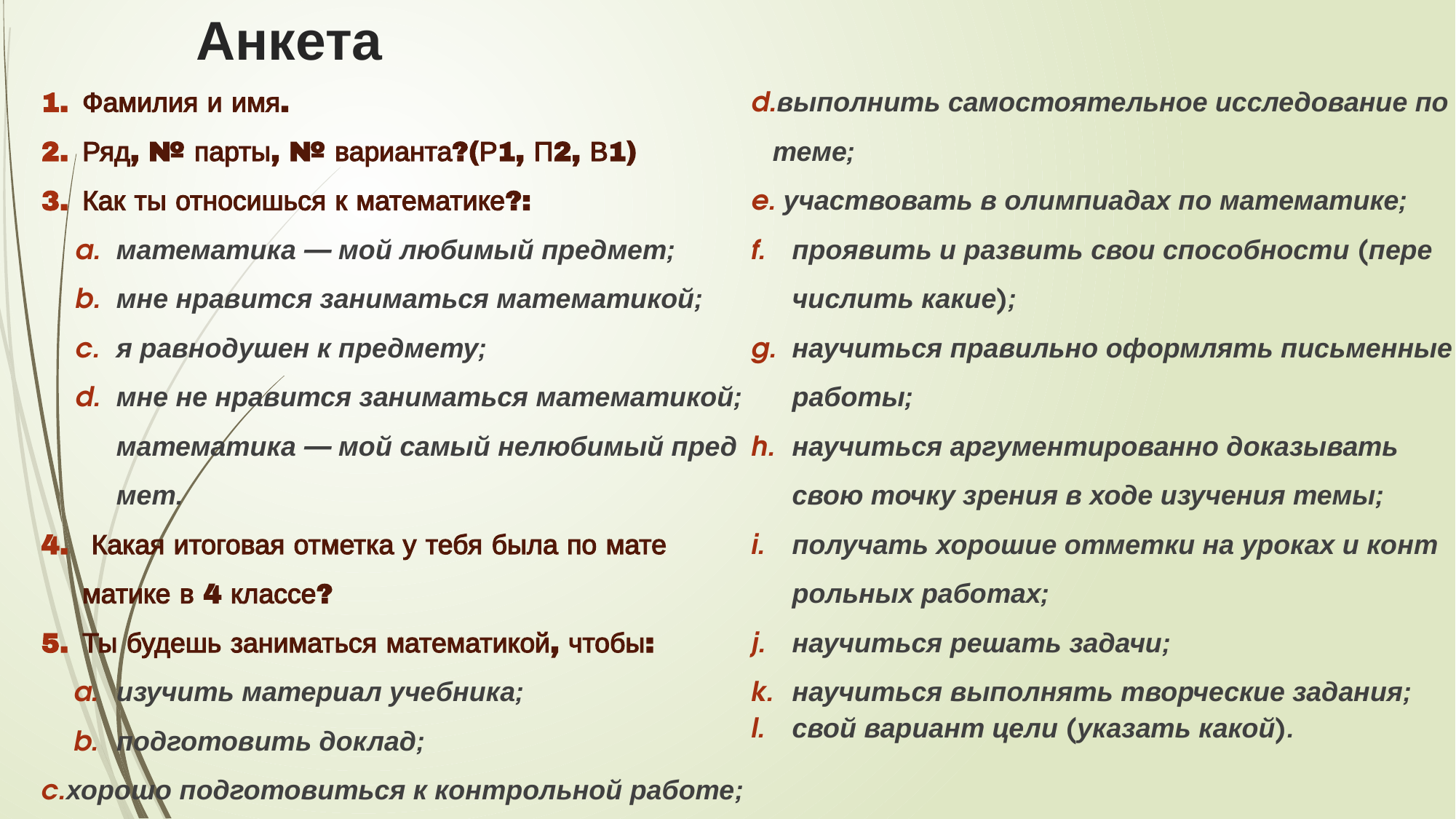

# Анкета
Фамилия и имя.
Ряд, № парты, № варианта?(Р1, П2, В1)
Как ты относишься к математике?:
математика — мой любимый предмет;
мне нравится заниматься математикой;
я равнодушен к предмету;
мне не нравится заниматься математикой; математика — мой самый нелюбимый пред­мет.
 Какая итоговая отметка у тебя была по мате­матике в 4 классе?
Ты будешь заниматься математикой, чтобы:
изучить материал учебника;
подготовить доклад;
хорошо подготовиться к контрольной работе;
выполнить самостоятельное исследование по теме;
участвовать в олимпиадах по математике;
проявить и развить свои способности (пере­числить какие);
научиться правильно оформлять письменные работы;
научиться аргументированно доказывать свою точку зрения в ходе изучения темы;
получать хорошие отметки на уроках и конт­рольных работах;
научиться решать задачи;
научиться выполнять творческие задания;
свой вариант цели (указать какой).